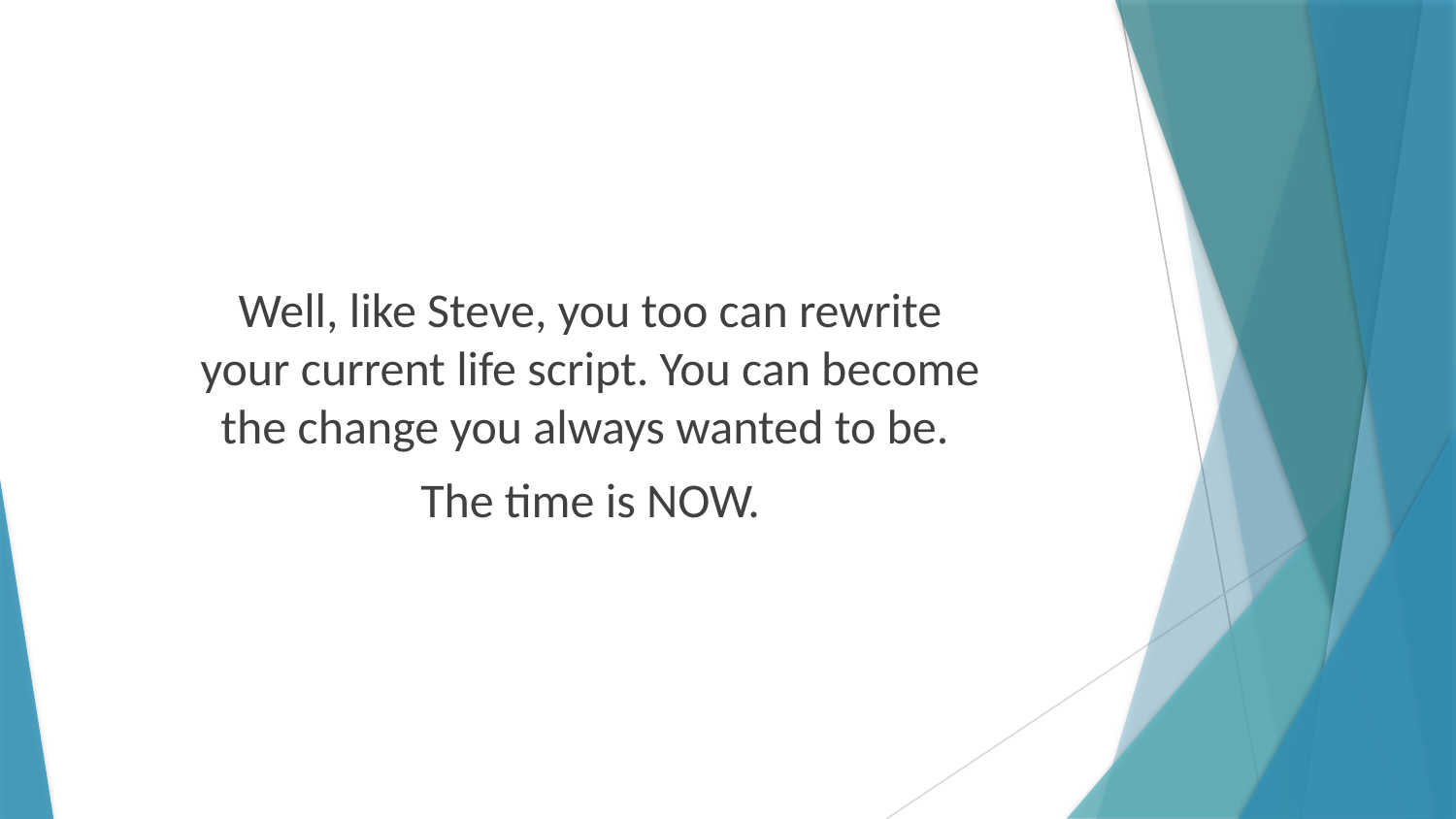

Well, like Steve, you too can rewrite your current life script. You can become the change you always wanted to be.
The time is NOW.